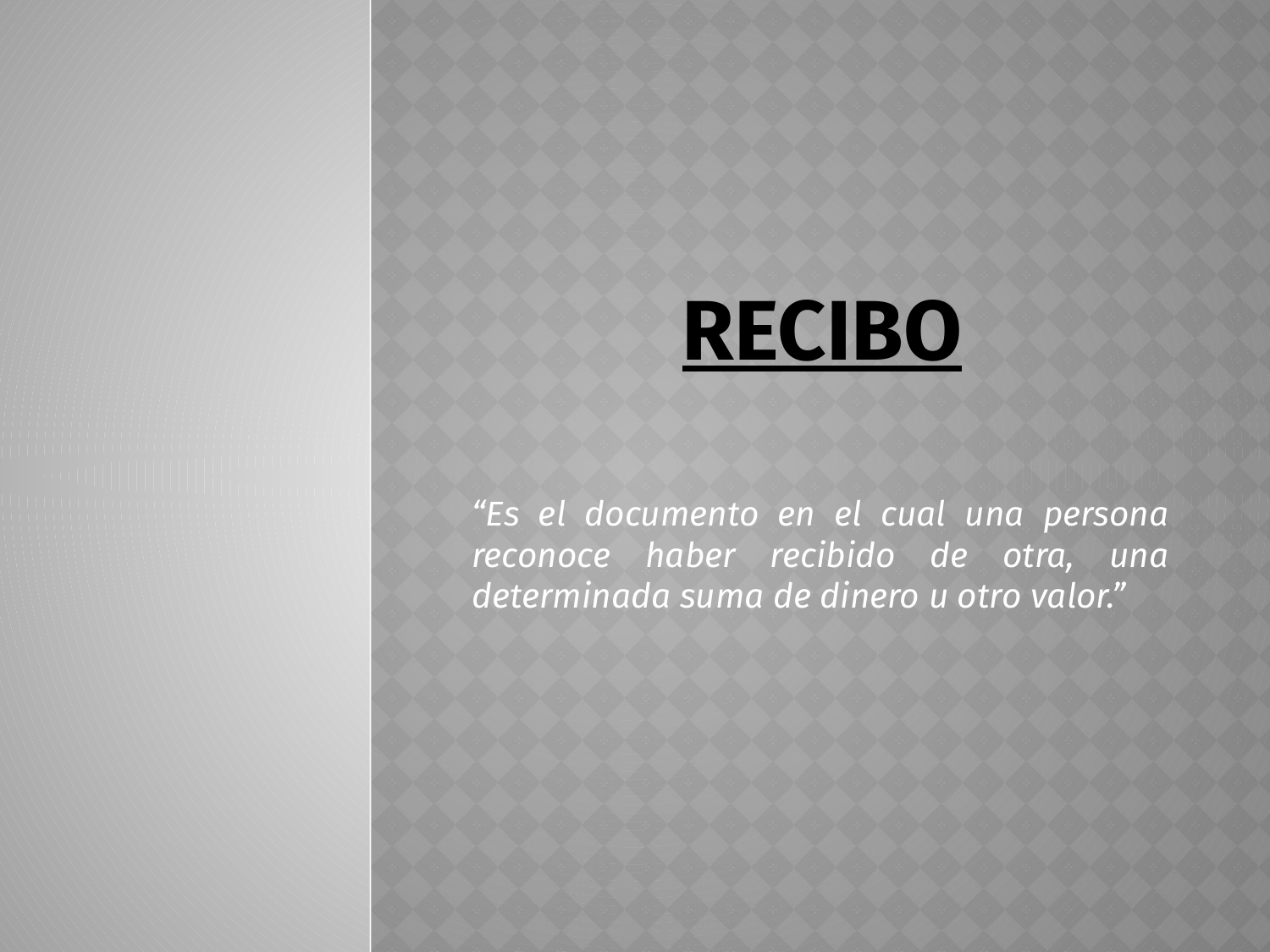

# RECIBO
“Es el documento en el cual una persona reconoce haber recibido de otra, una determinada suma de dinero u otro valor.”